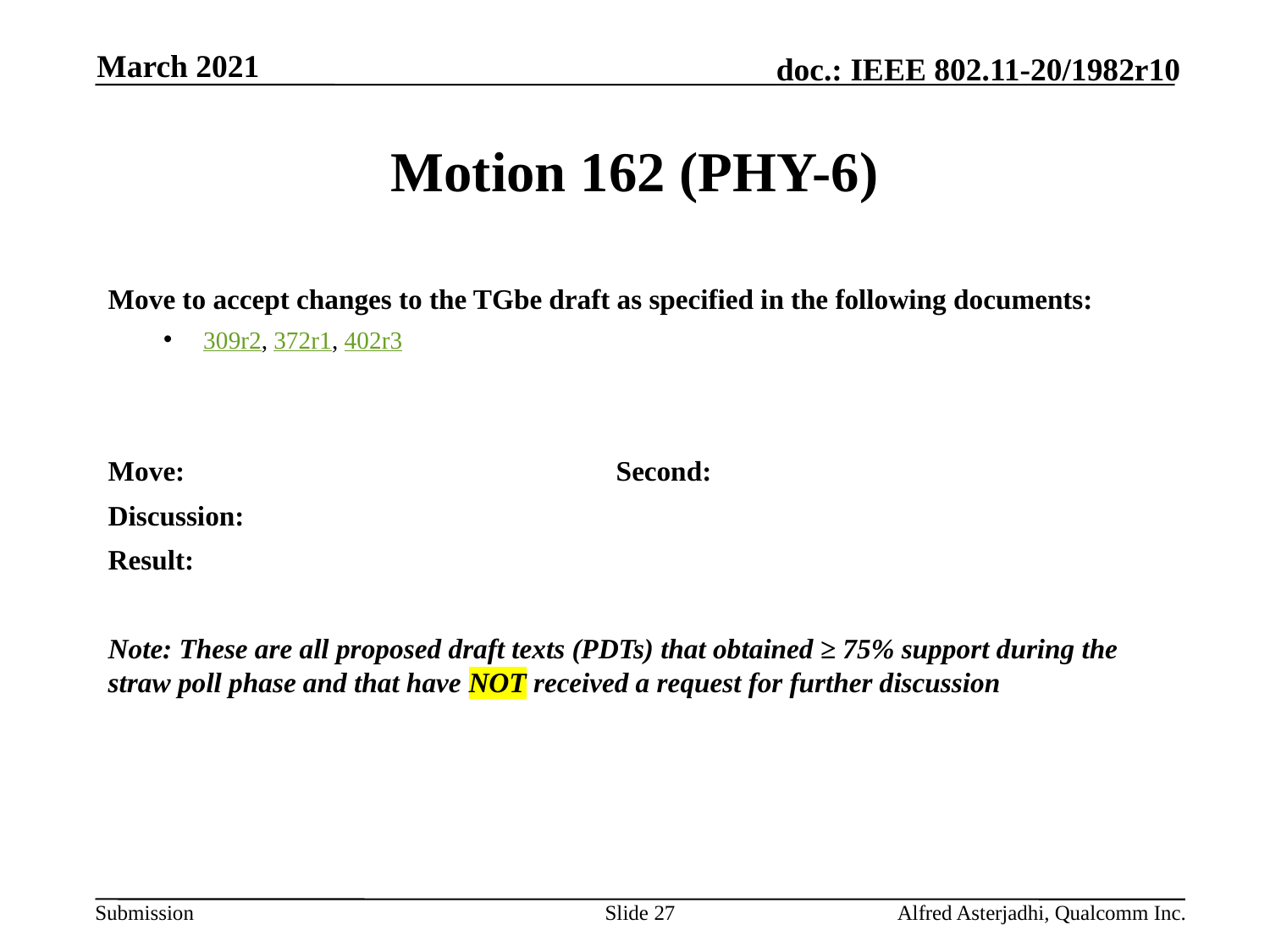

March 2021
# Motion 162 (PHY-6)
Move to accept changes to the TGbe draft as specified in the following documents:
309r2, 372r1, 402r3

Move: 				Second:
Discussion:
Result:

Note: These are all proposed draft texts (PDTs) that obtained ≥ 75% support during the straw poll phase and that have NOT received a request for further discussion
Slide 27
Alfred Asterjadhi, Qualcomm Inc.